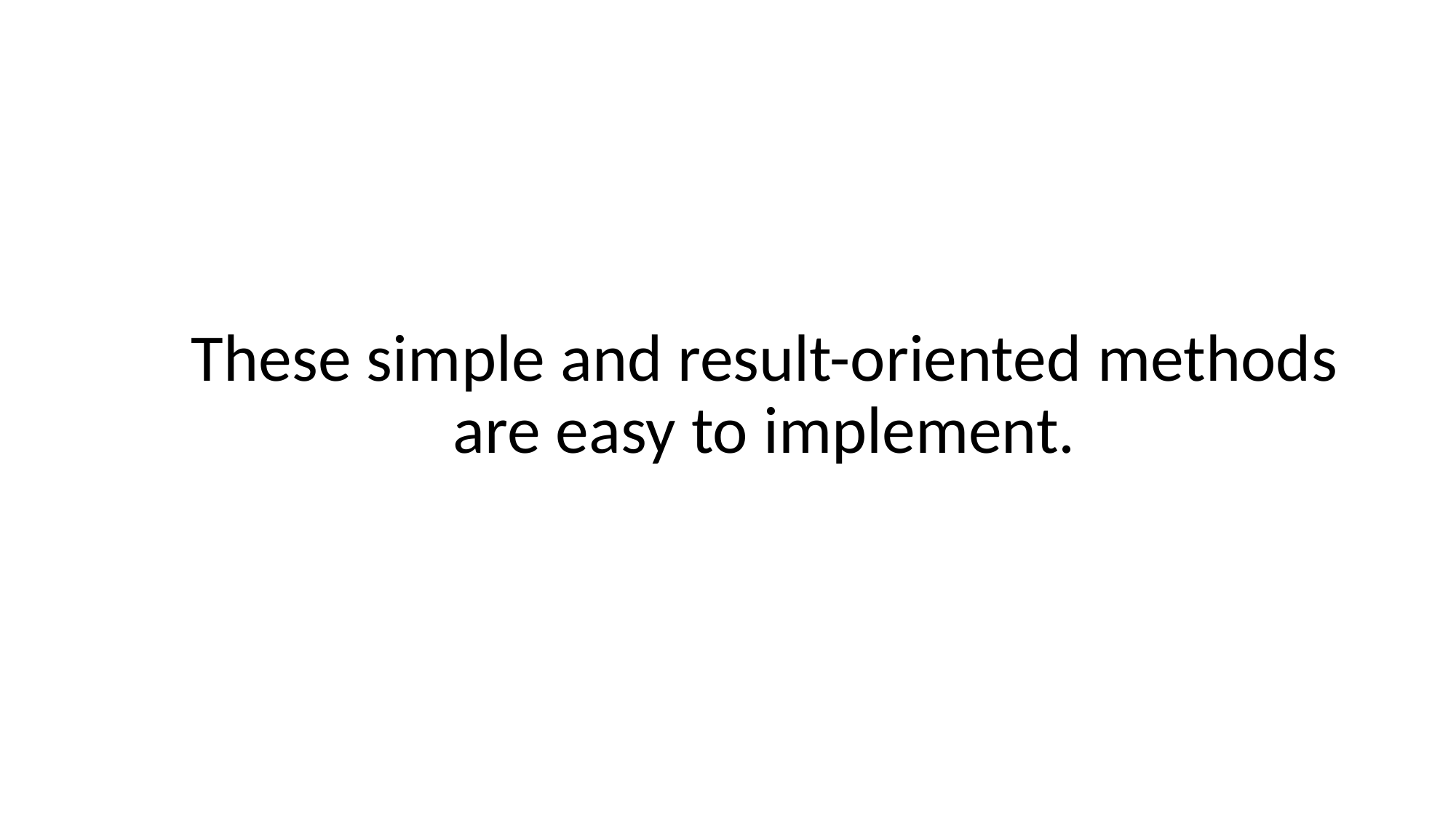

These simple and result-oriented methods are easy to implement.